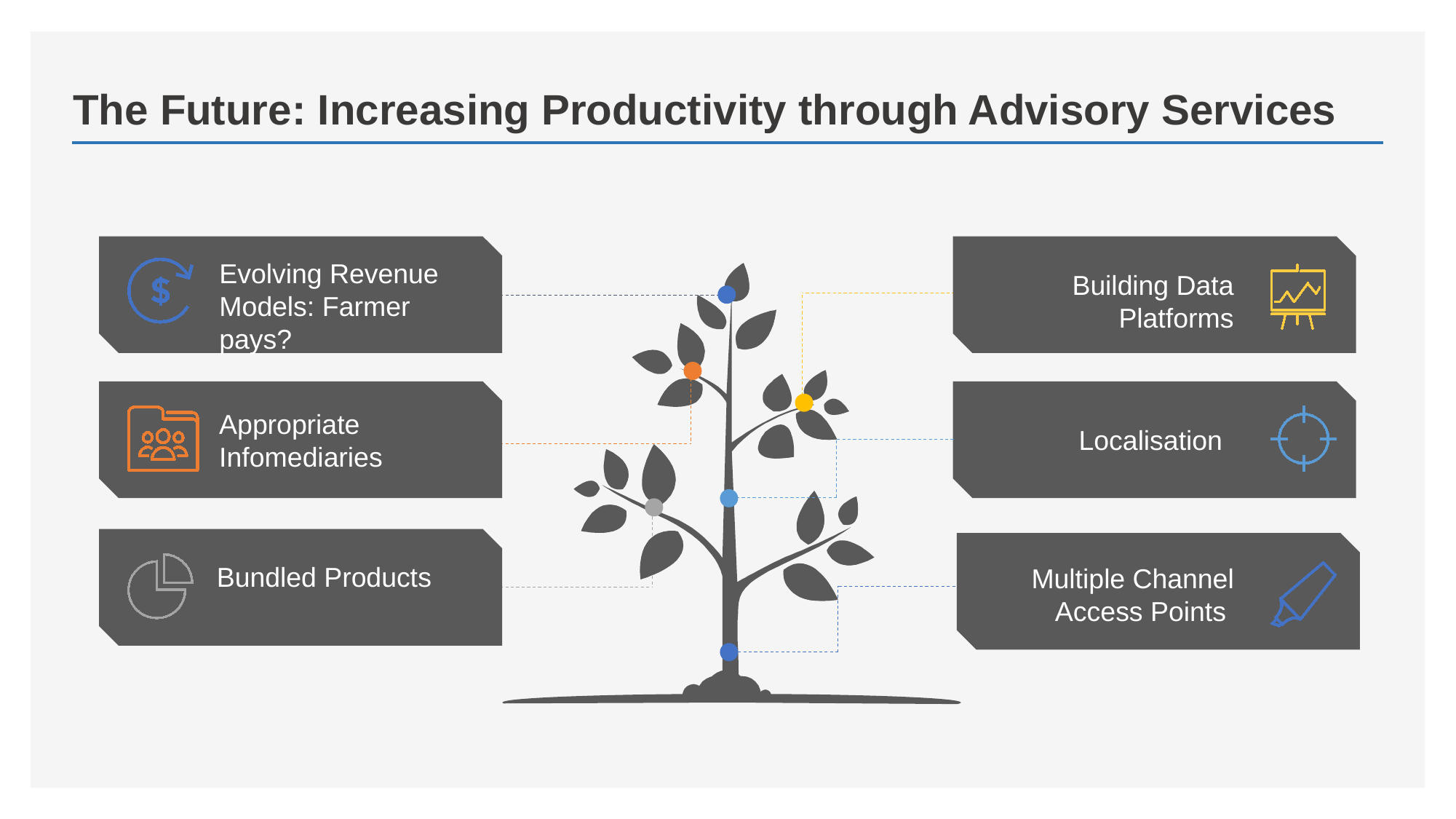

# The Future: Increasing Productivity through Advisory Services

Evolving Revenue Models: Farmer pays?

Building Data Platforms

Localisation

Appropriate Infomediaries

Bundled Products
Multiple Channel Access Points